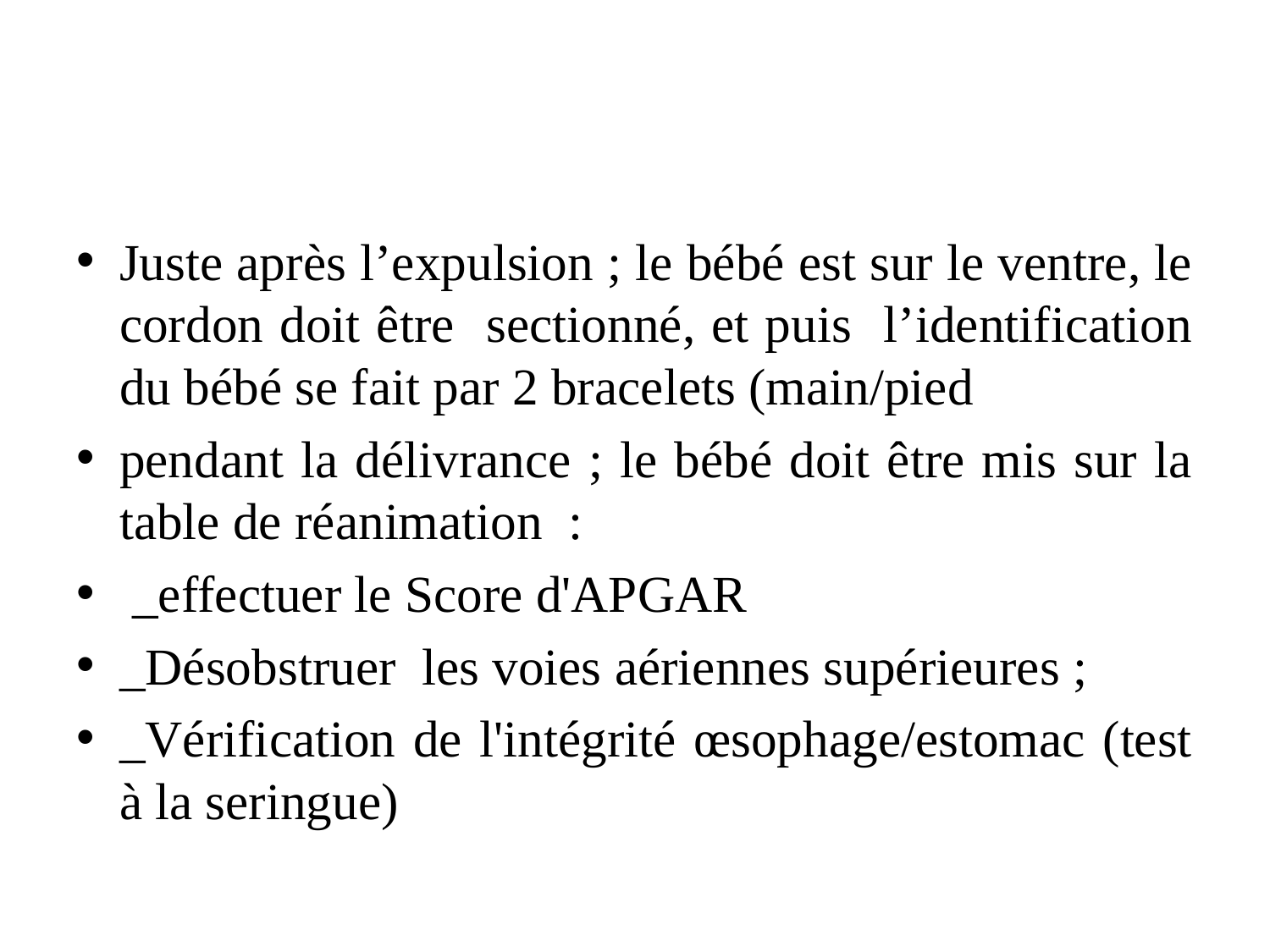

#
Juste après l’expulsion ; le bébé est sur le ventre, le cordon doit être  sectionné, et puis  l’identification du bébé se fait par 2 bracelets (main/pied
pendant la délivrance ; le bébé doit être mis sur la table de réanimation  :
 _effectuer le Score d'APGAR
_Désobstruer  les voies aériennes supérieures ;
_Vérification de l'intégrité œsophage/estomac (test à la seringue)